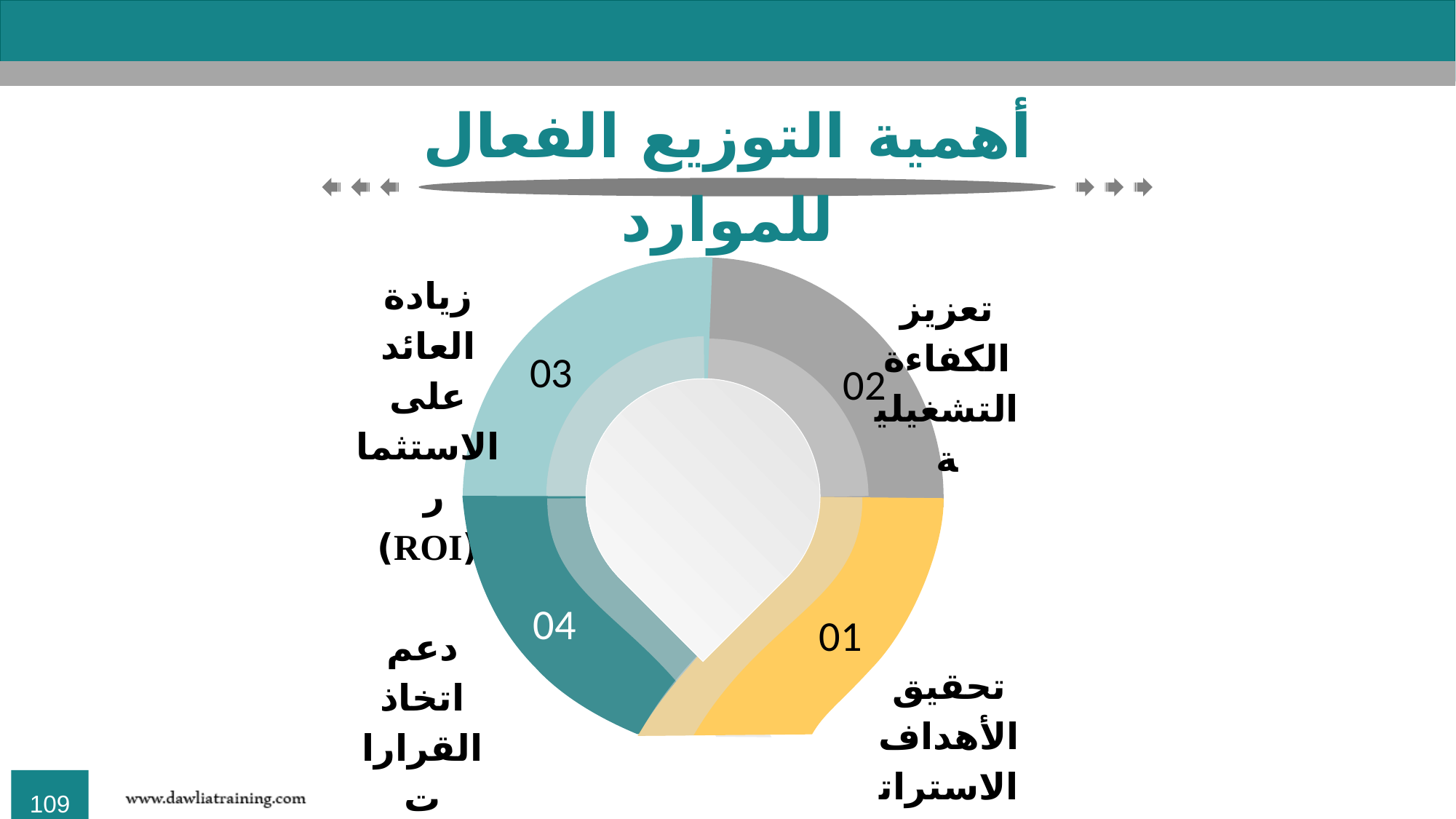

أهمية التوزيع الفعال للموارد

زيادة العائد على الاستثمار  (ROI)

03

تعزيز الكفاءة التشغيلية

02

01
تحقيق الأهداف الاستراتيجية

04
دعم اتخاذ القرارات